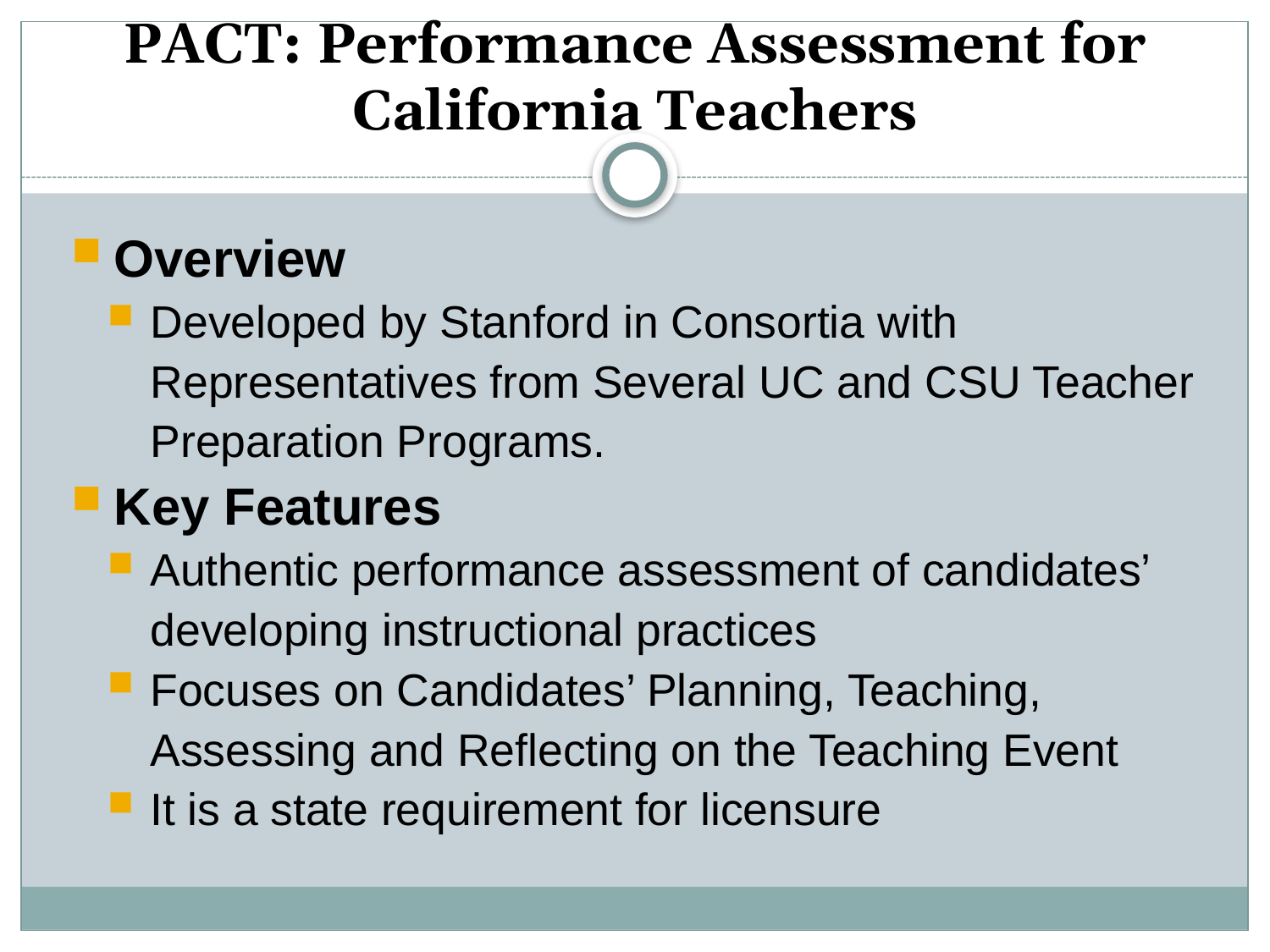

# PACT: Performance Assessment for California Teachers
Overview
Developed by Stanford in Consortia with Representatives from Several UC and CSU Teacher Preparation Programs.
Key Features
Authentic performance assessment of candidates’ developing instructional practices
Focuses on Candidates’ Planning, Teaching, Assessing and Reflecting on the Teaching Event
It is a state requirement for licensure